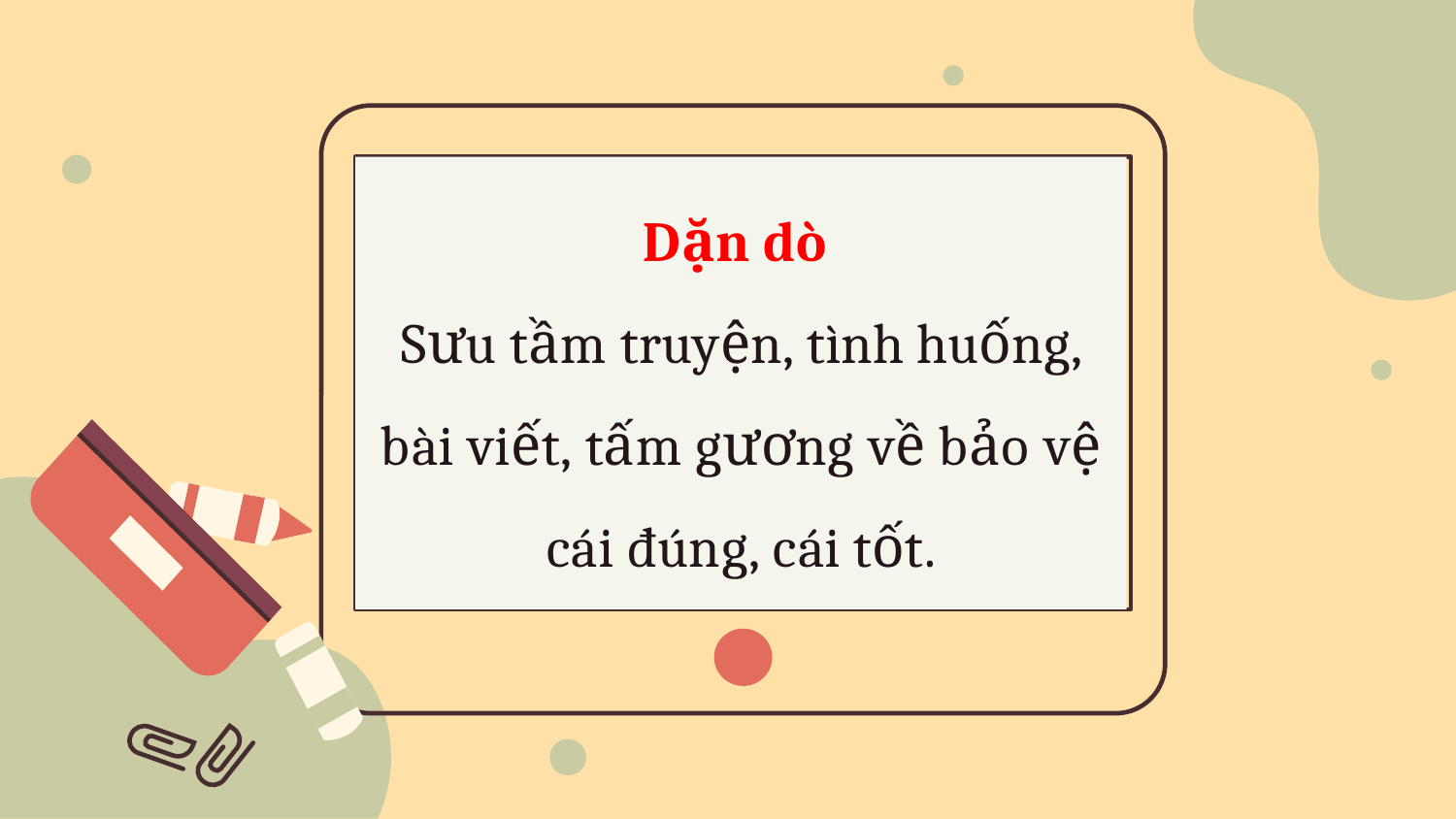

Dặn dò
Sưu tầm truyện, tình huống, bài viết, tấm gương về bảo vệ cái đúng, cái tốt.